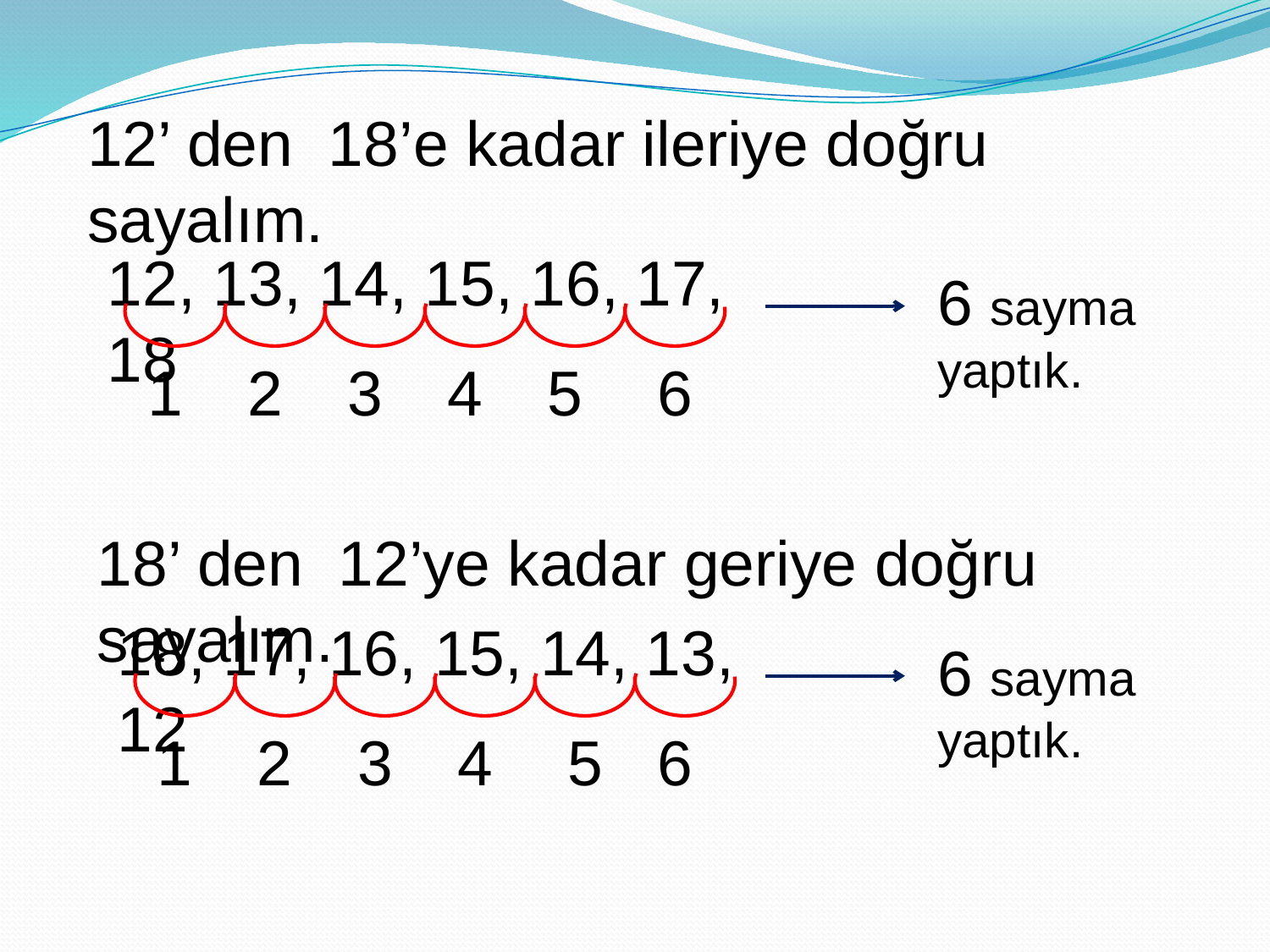

12’ den  18’e kadar ileriye doğru sayalım.
12, 13, 14, 15, 16, 17, 18
6 sayma yaptık.

1
2
3
4
5
6
18’ den  12’ye kadar geriye doğru sayalım.
18, 17, 16, 15, 14, 13, 12
6 sayma yaptık.

1
2
3
4
5
6